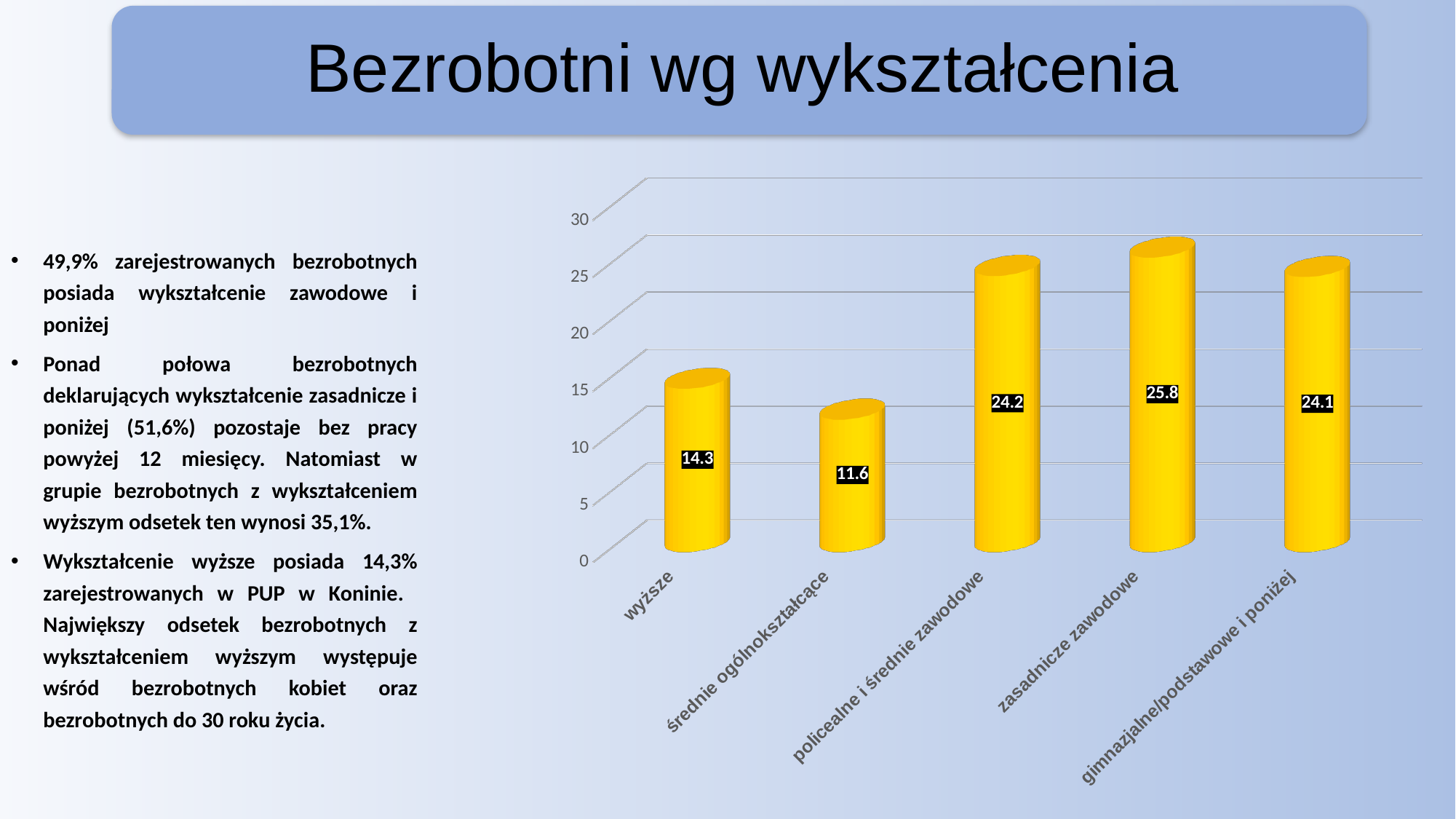

Bezrobotni wg wykształcenia

[unsupported chart]

49,9% zarejestrowanych bezrobotnych posiada wykształcenie zawodowe i poniżej
Ponad połowa bezrobotnych deklarujących wykształcenie zasadnicze i poniżej (51,6%) pozostaje bez pracy powyżej 12 miesięcy. Natomiast w grupie bezrobotnych z wykształceniem wyższym odsetek ten wynosi 35,1%.
Wykształcenie wyższe posiada 14,3% zarejestrowanych w PUP w Koninie.  Największy odsetek bezrobotnych z wykształceniem wyższym występuje wśród bezrobotnych kobiet oraz bezrobotnych do 30 roku życia.